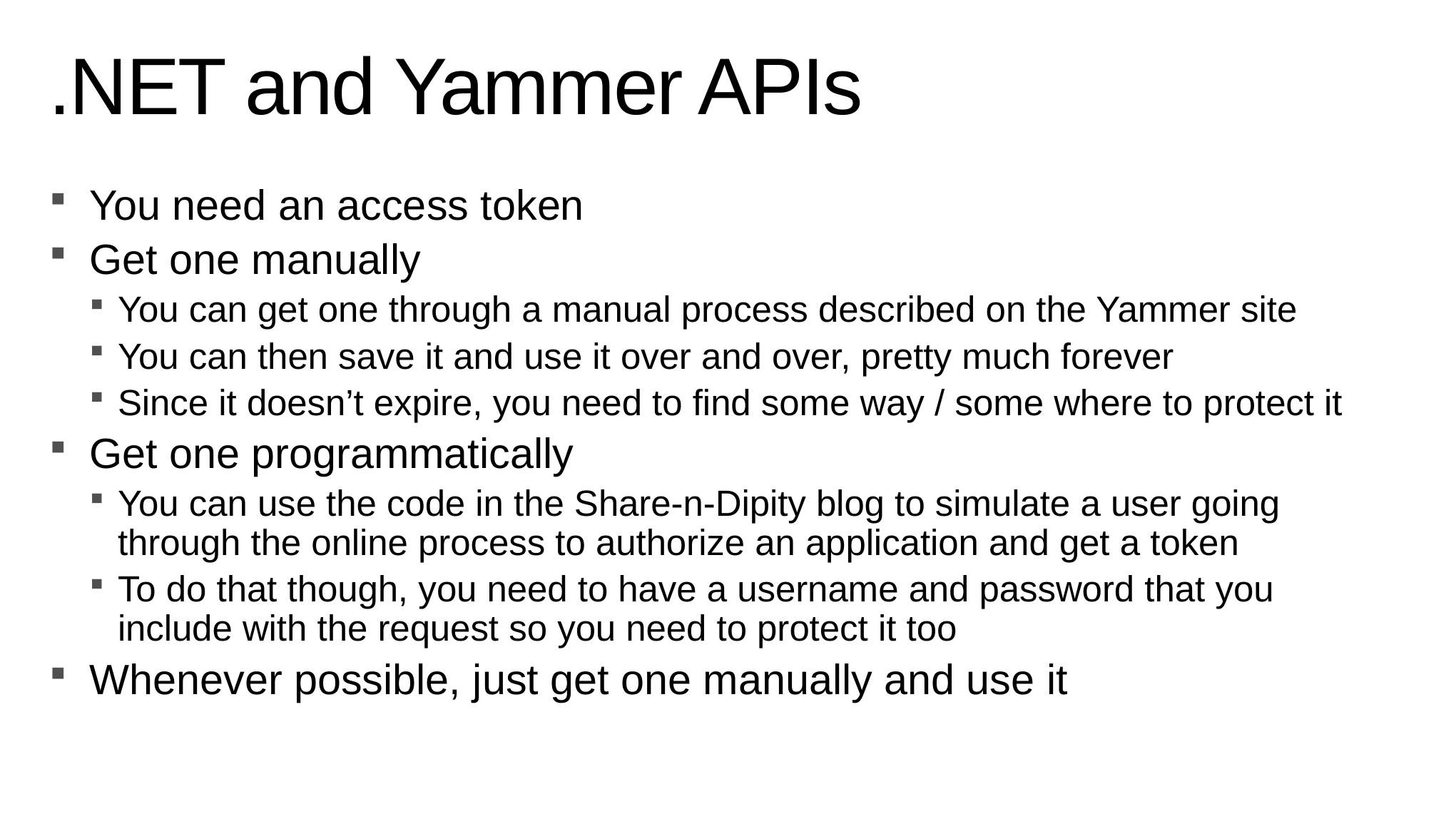

# .NET and Yammer APIs
You need an access token
Get one manually
You can get one through a manual process described on the Yammer site
You can then save it and use it over and over, pretty much forever
Since it doesn’t expire, you need to find some way / some where to protect it
Get one programmatically
You can use the code in the Share-n-Dipity blog to simulate a user going through the online process to authorize an application and get a token
To do that though, you need to have a username and password that you include with the request so you need to protect it too
Whenever possible, just get one manually and use it